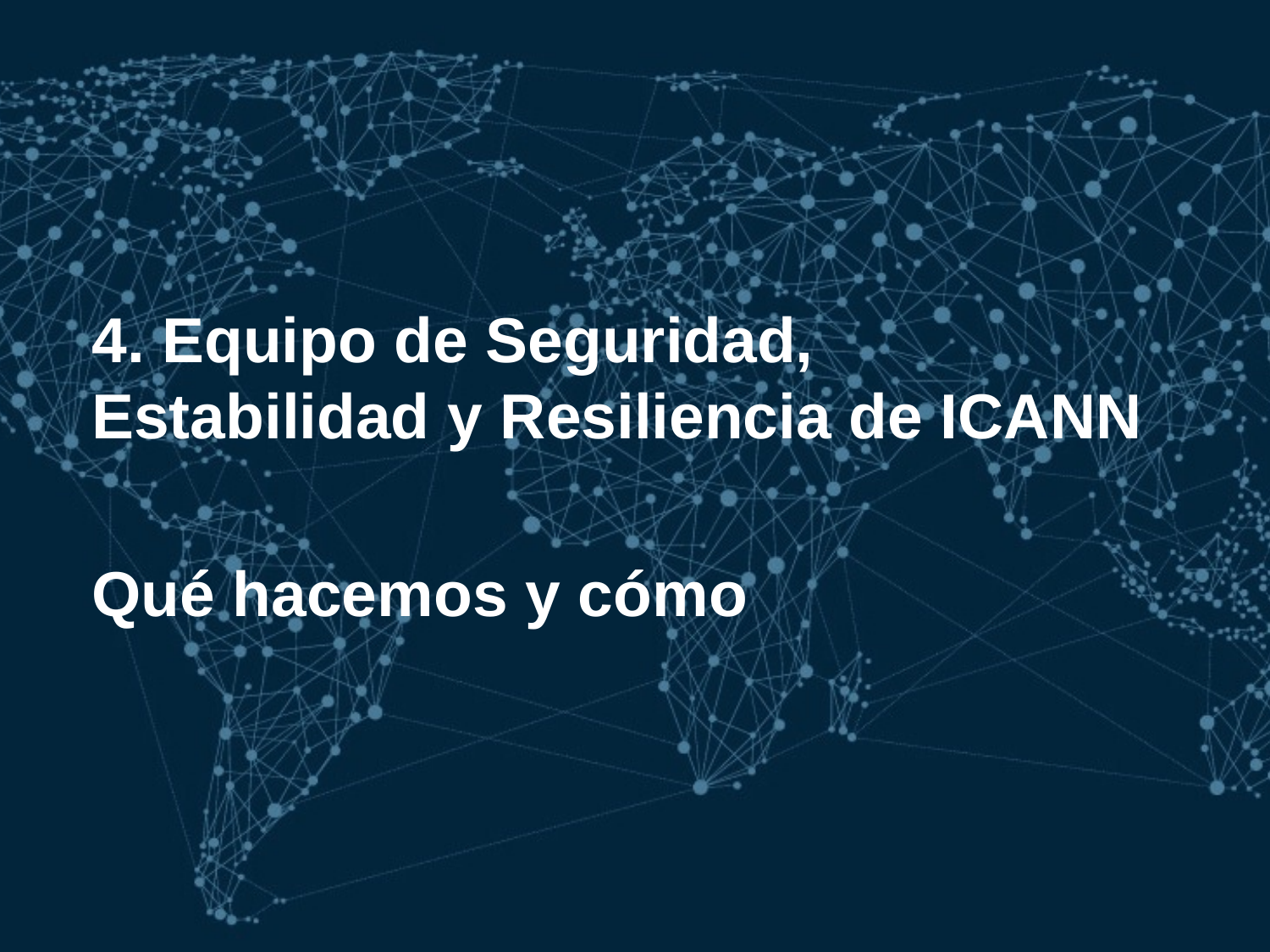

4. Equipo de Seguridad, Estabilidad y Resiliencia de ICANN

Qué hacemos y cómo